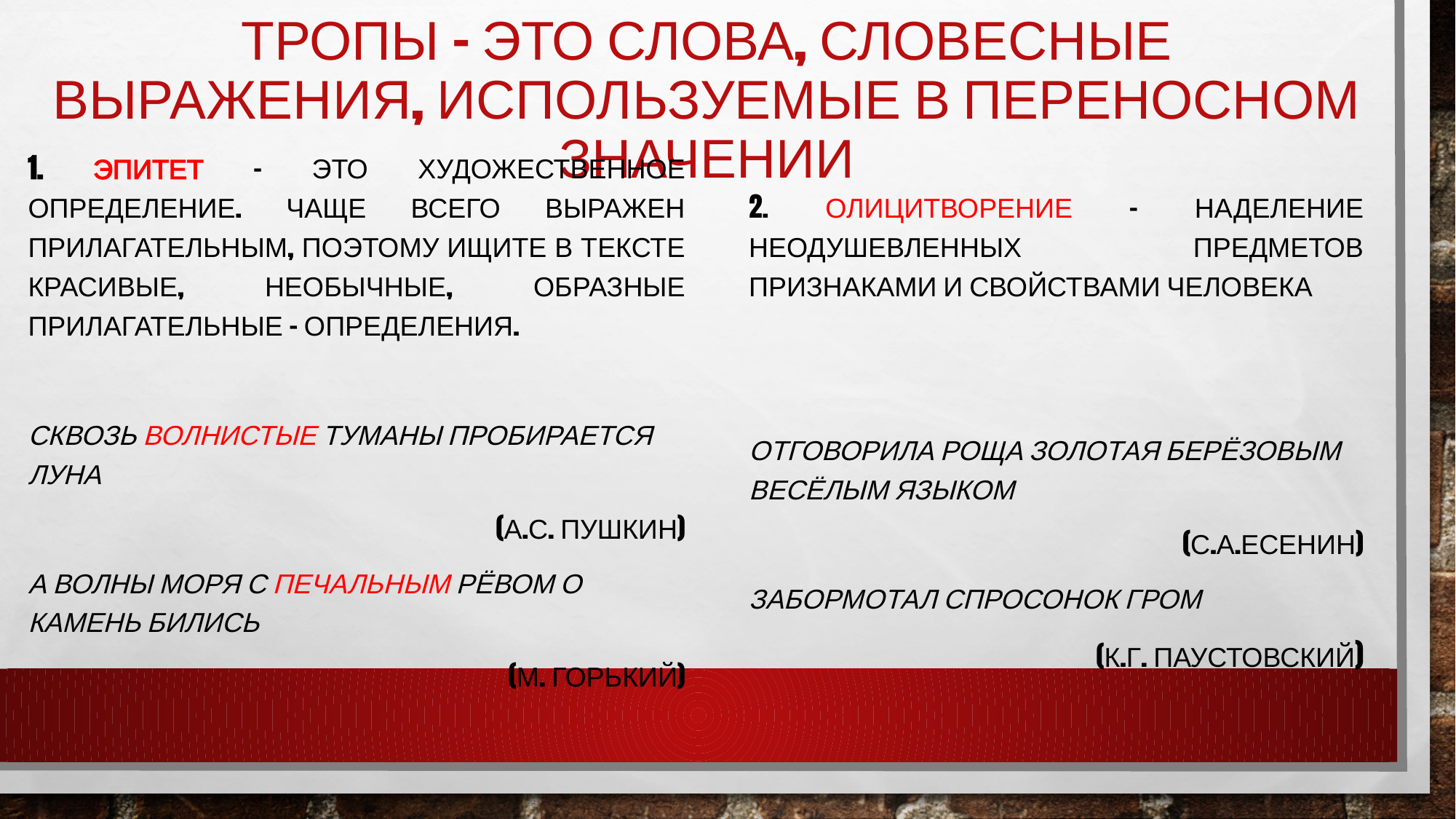

# Тропы – это слова, словесные выражения, используемые в переносном значении
1. Эпитет – это художественное определение. Чаще всего выражен прилагательным, поэтому ищите в тексте красивые, необычные, образные прилагательные – определения.

Сквозь волнистые туманы пробирается луна
(А.с. Пушкин)
А волны моря с печальным рёвом о камень бились
(м. Горький)

2. Олицитворение – наделение неодушевленных предметов признаками и свойствами человека

Отговорила роща золотая берёзовым весёлым языком
(с.а.есенин)
Забормотал спросонок гром
(к.г. паустовский)